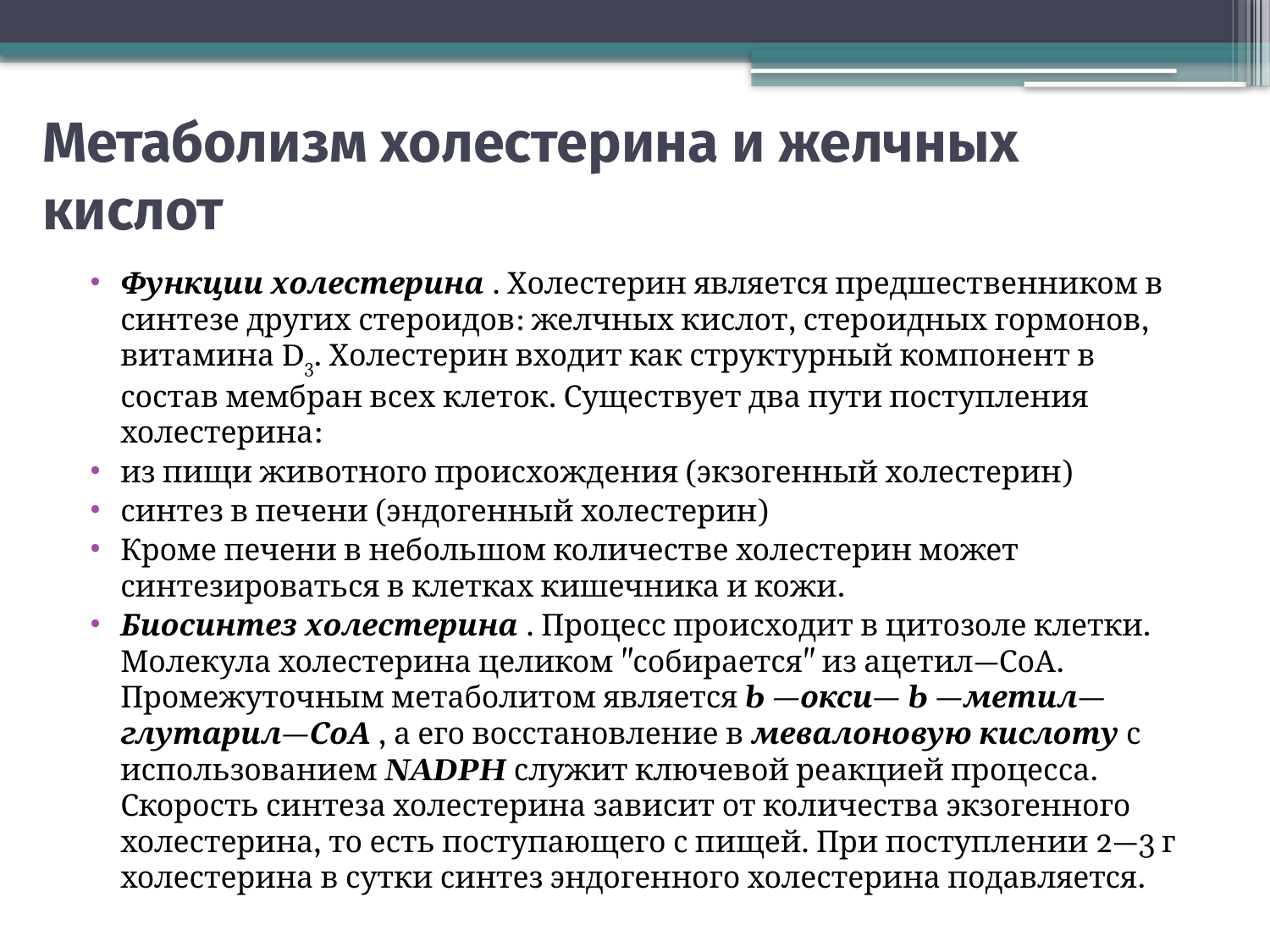

# Метаболизм холестерина и желчных кислот
Функции холестерина . Холестерин является предшественником в синтезе других стероидов: желчных кислот, стероидных гормонов, витамина D3. Холестерин входит как структурный компонент в состав мембран всех клеток. Существует два пути поступления холестерина:
из пищи животного происхождения (экзогенный холестерин)
синтез в печени (эндогенный холестерин)
Кроме печени в небольшом количестве холестерин может синтезироваться в клетках кишечника и кожи.
Биосинтез холестерина . Процесс происходит в цитозоле клетки. Молекула холестерина целиком "собирается" из ацетил—СоА. Промежуточным метаболитом является b —окси— b —метил—глутарил—СоА , а его восстановление в мевалоновую кислоту с использованием NADPH служит ключевой реакцией процесса. Скорость синтеза холестерина зависит от количества экзогенного холестерина, то есть поступающего с пищей. При поступлении 2—3 г холестерина в сутки синтез эндогенного холестерина подавляется.